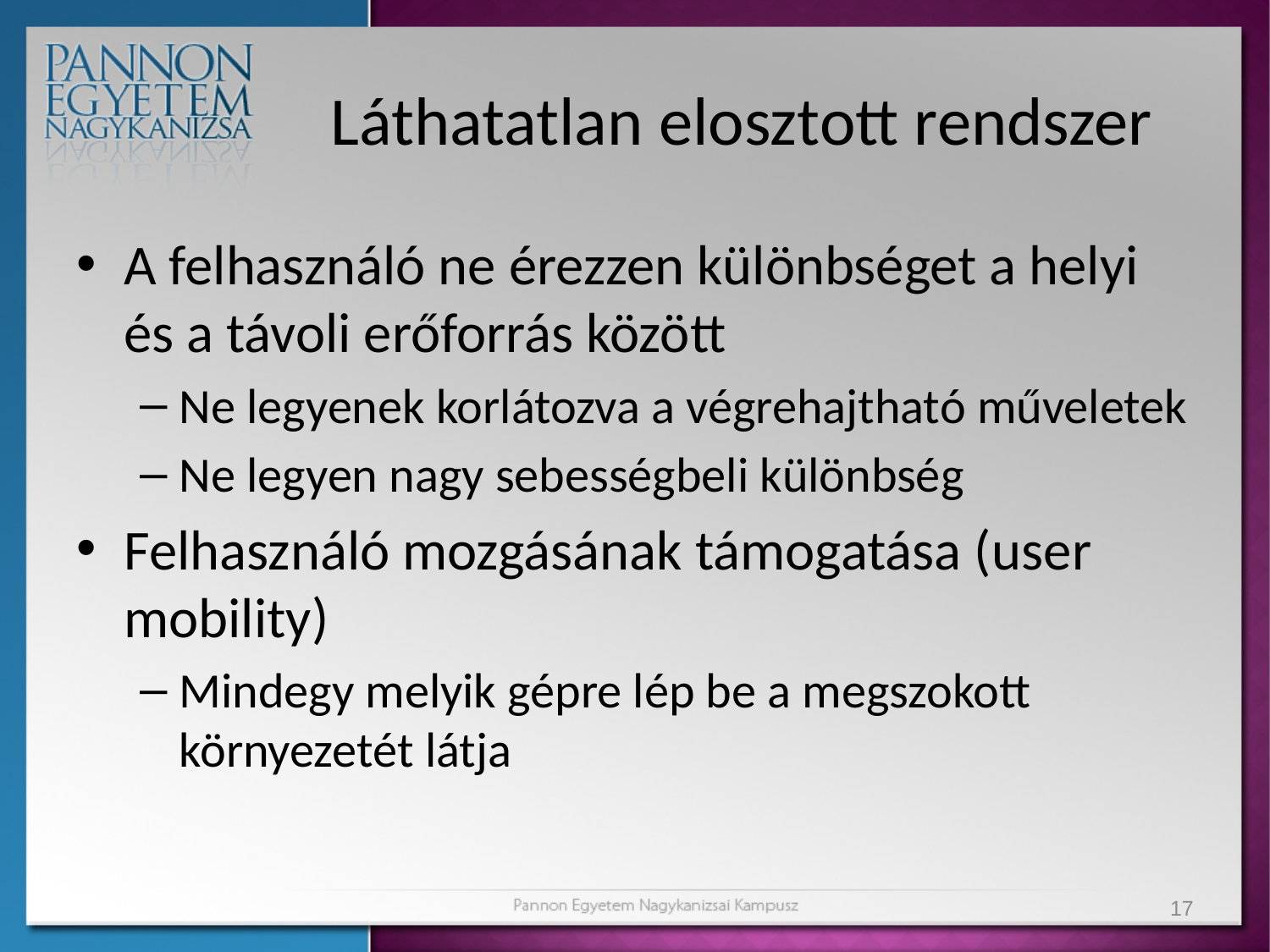

# Láthatatlan elosztott rendszer
A felhasználó ne érezzen különbséget a helyi és a távoli erőforrás között
Ne legyenek korlátozva a végrehajtható műveletek
Ne legyen nagy sebességbeli különbség
Felhasználó mozgásának támogatása (user mobility)
Mindegy melyik gépre lép be a megszokott környezetét látja
17